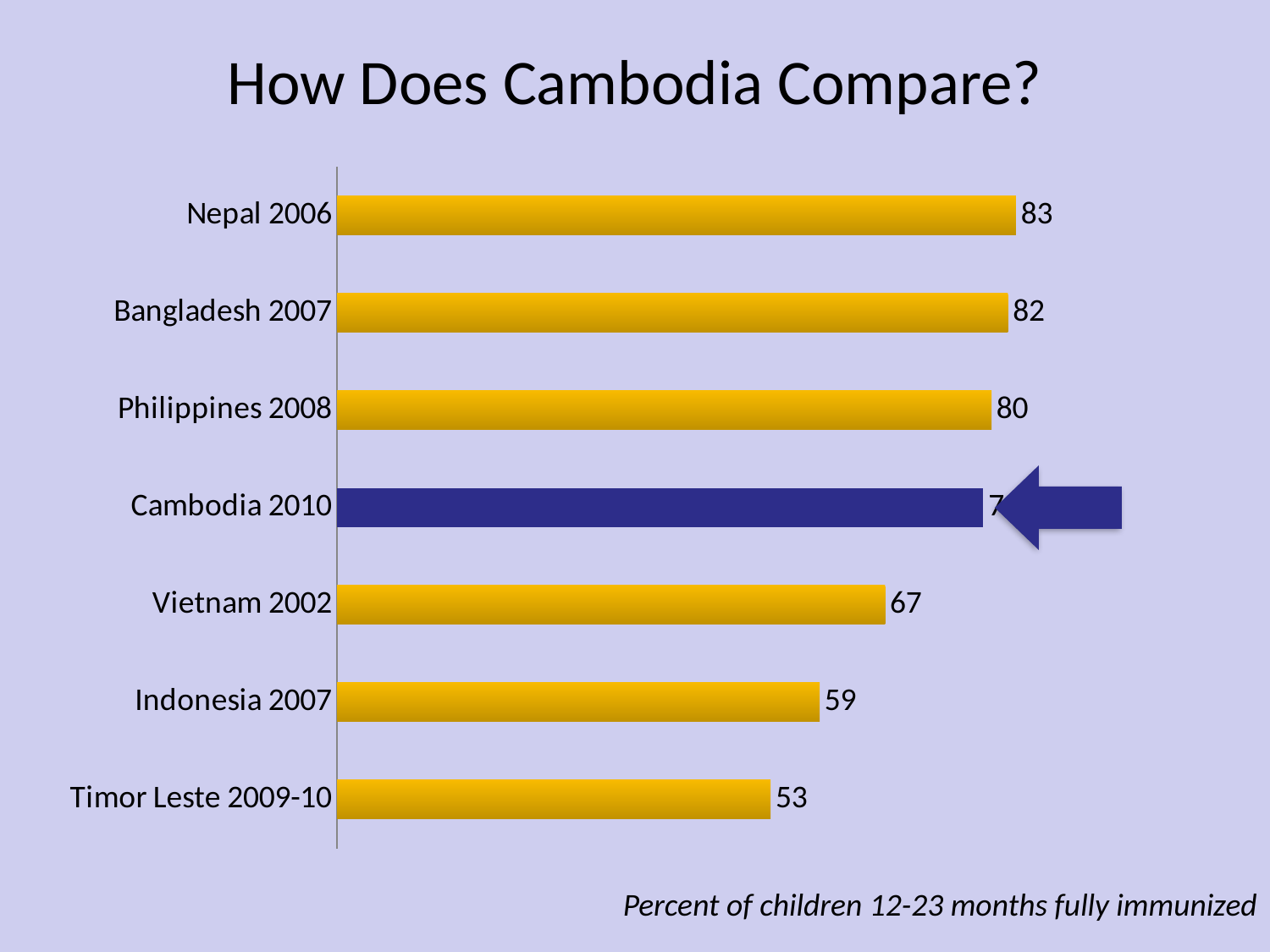

# How Does Cambodia Compare?

### Chart

| Category | Series 1 |
|---|---|
| Timor Leste 2009-10 | 53.0 |
| Indonesia 2007 | 59.0 |
| Vietnam 2002 | 67.0 |
| Cambodia 2010 | 79.0 |
| Philippines 2008 | 80.0 |
| Bangladesh 2007 | 82.0 |
| Nepal 2006 | 83.0 |
Percent of children 12-23 months fully immunized